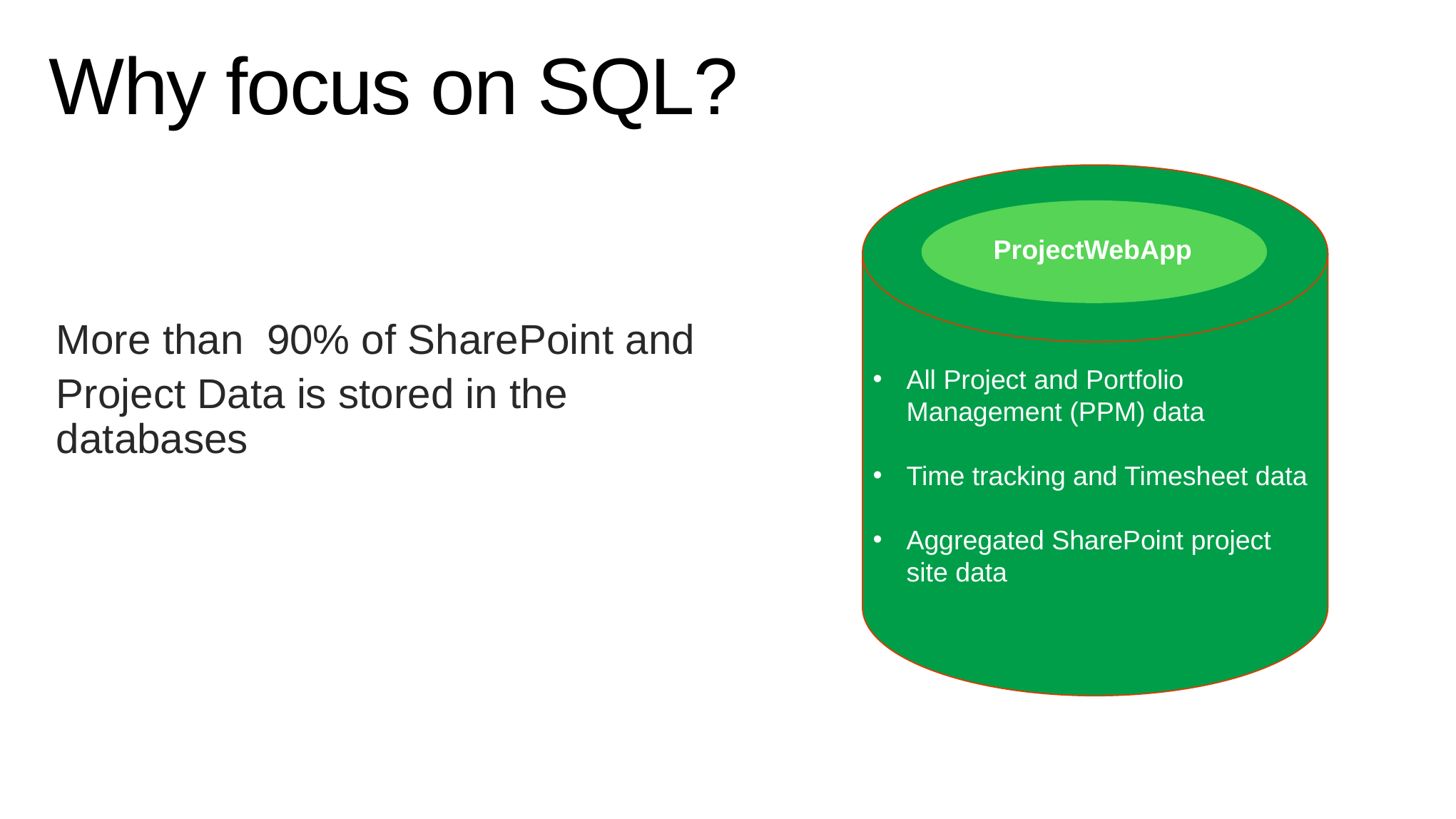

# Why focus on SQL?

All Project and Portfolio Management (PPM) data

Time tracking and Timesheet data

Aggregated SharePoint project site data

ProjectWebApp
More than  90% of SharePoint and
Project Data is stored in the databases